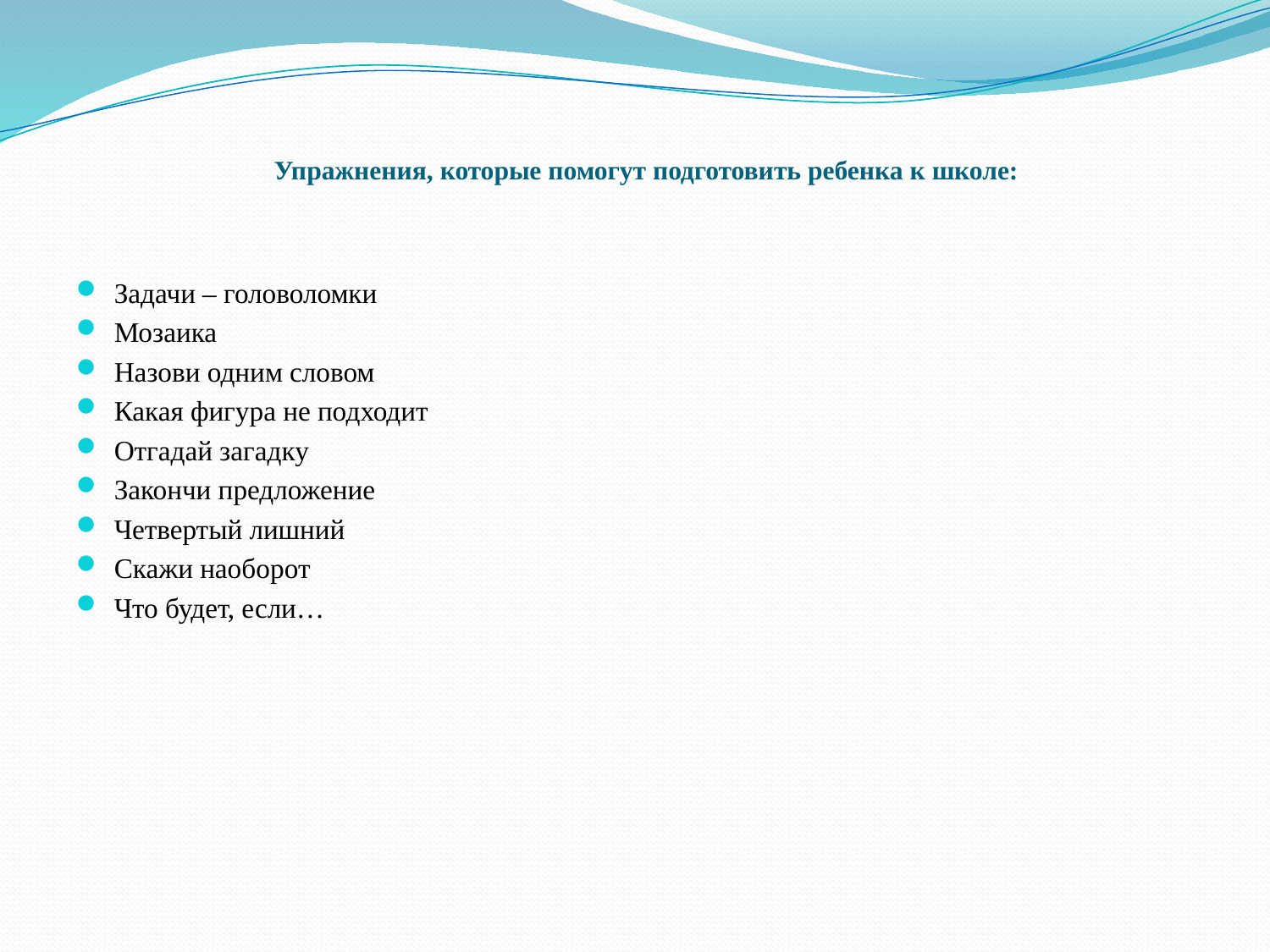

# Упражнения, которые помогут подготовить ребенка к школе:
Задачи – головоломки
Мозаика
Назови одним словом
Какая фигура не подходит
Отгадай загадку
Закончи предложение
Четвертый лишний
Скажи наоборот
Что будет, если…